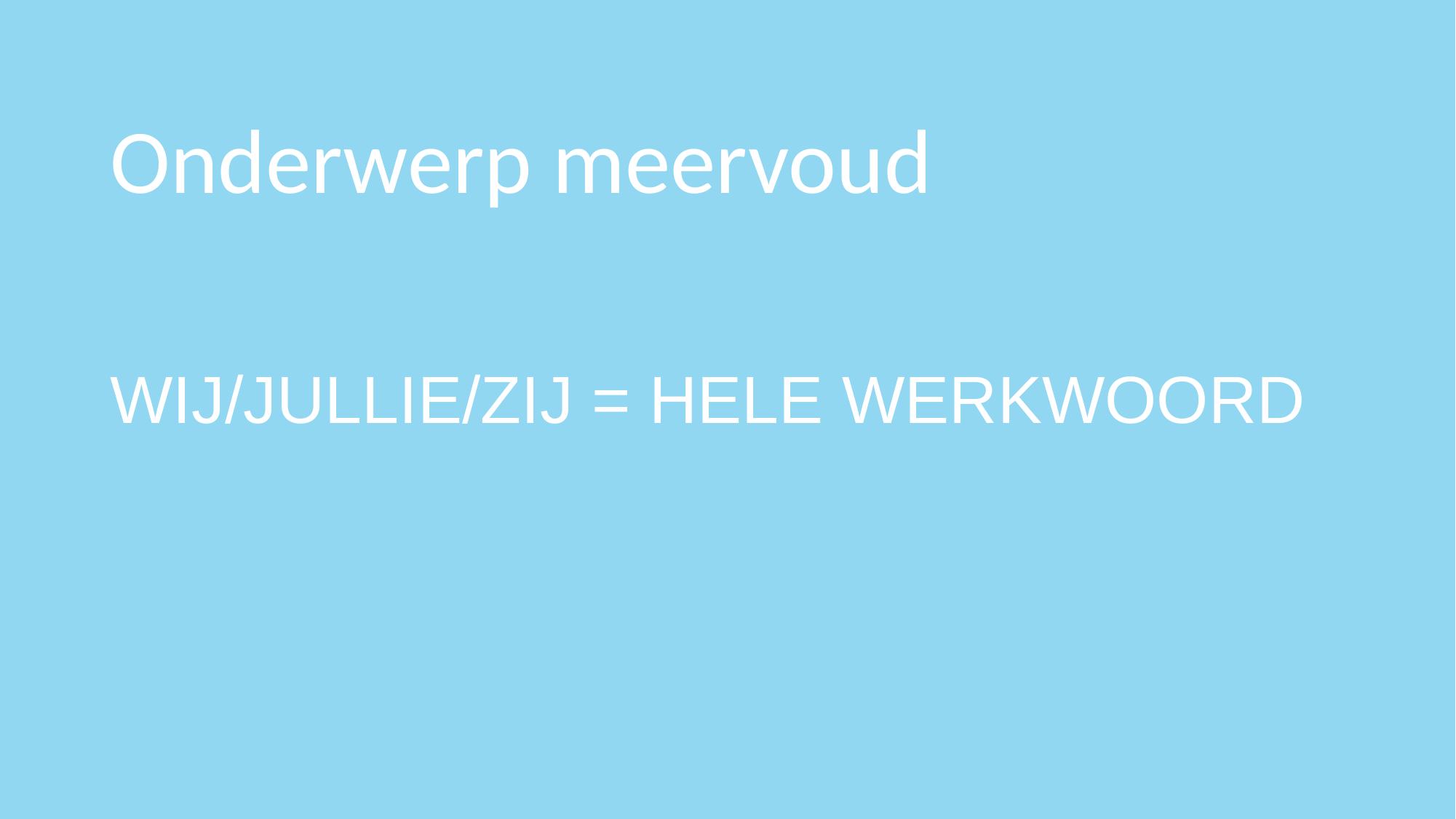

# Onderwerp meervoud
wij/jullie/zij = hele werkwoord